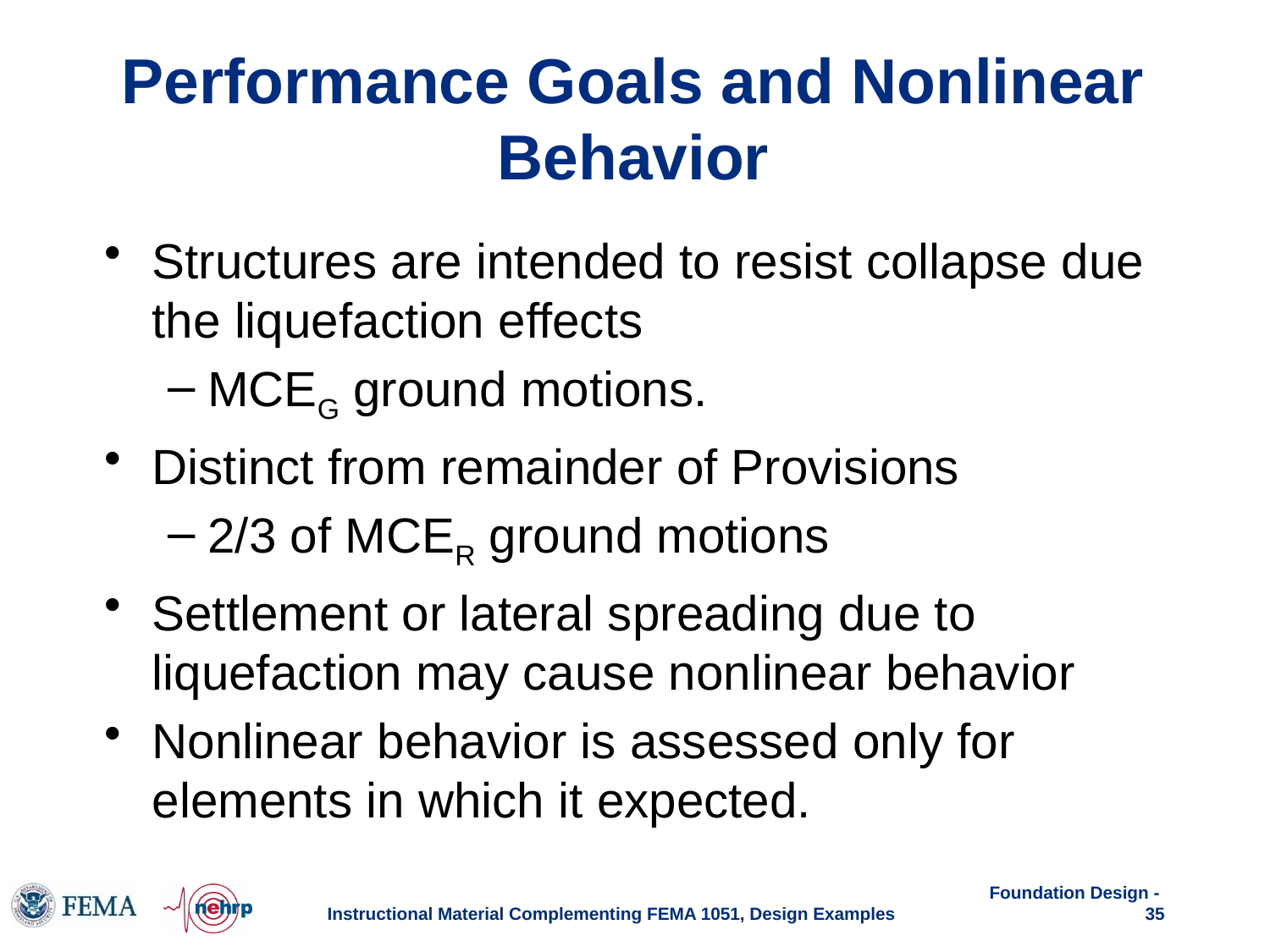

# Performance Goals and Nonlinear Behavior
Structures are intended to resist collapse due the liquefaction effects
MCEG ground motions.
Distinct from remainder of Provisions
2/3 of MCER ground motions
Settlement or lateral spreading due to liquefaction may cause nonlinear behavior
Nonlinear behavior is assessed only for elements in which it expected.

Instructional Material Complementing FEMA 1051, Design Examples
Foundation Design - 35